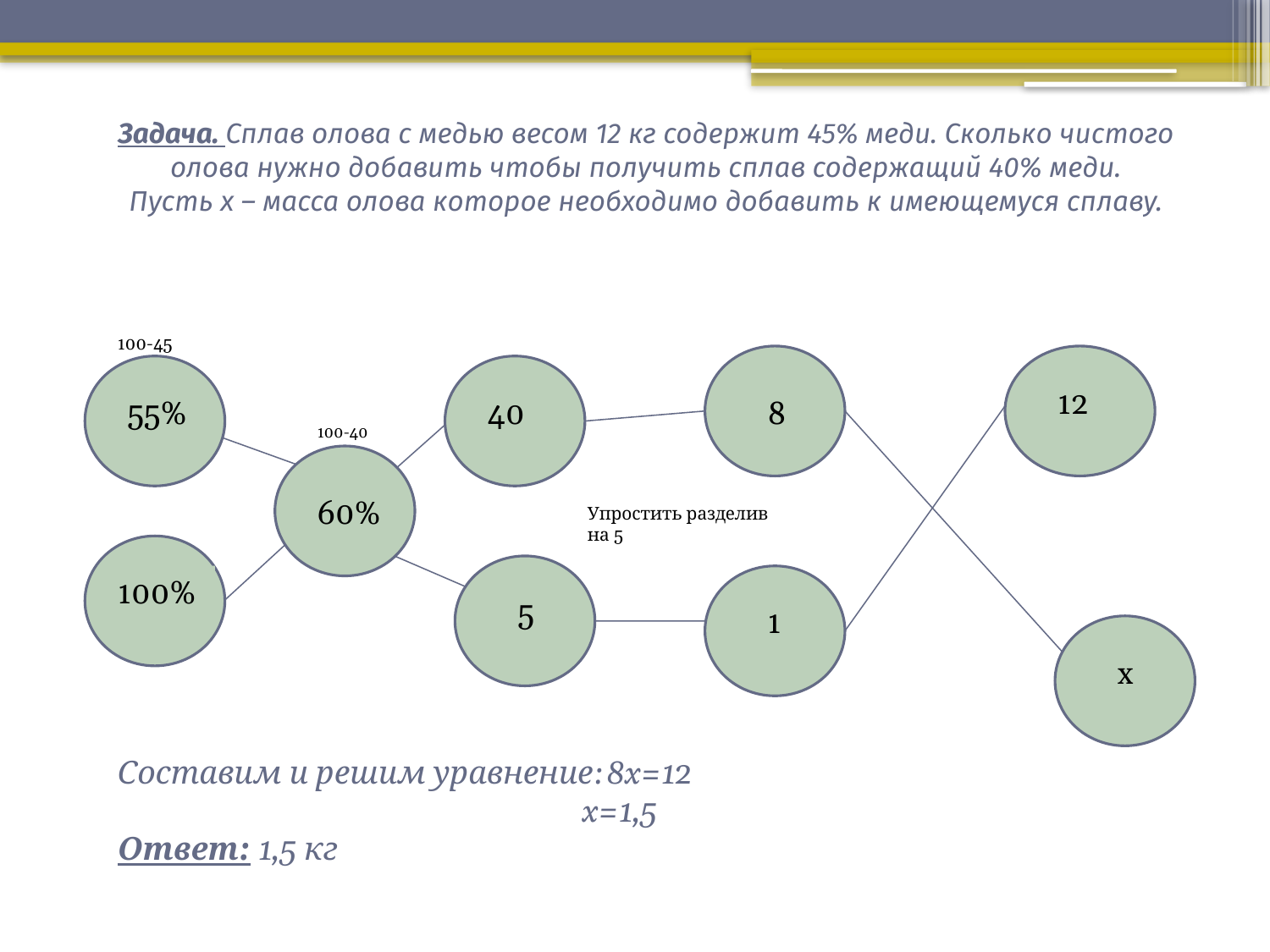

# Задача. Сплав олова с медью весом 12 кг содержит 45% меди. Сколько чистого олова нужно добавить чтобы получить сплав содержащий 40% меди. Пусть x – масса олова которое необходимо добавить к имеющемуся сплаву.
100-45

12
40
8

60%

100%

1

x
55%
100-40
Упростить разделив на 5
5
Составим и решим уравнение:8x=12
                                                             x=1,5
Ответ: 1,5 кг